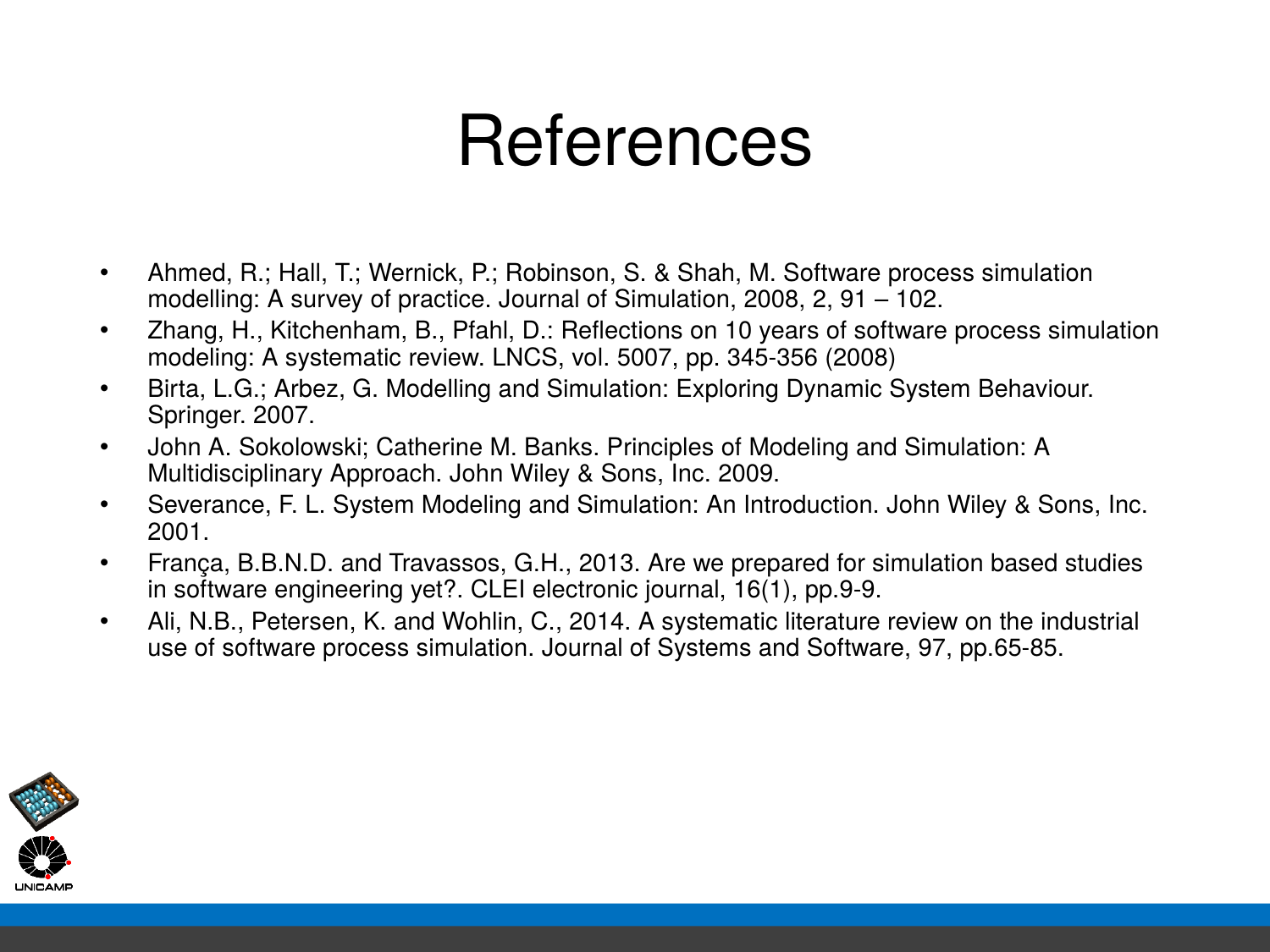

# References
Ahmed, R.; Hall, T.; Wernick, P.; Robinson, S. & Shah, M. Software process simulation modelling: A survey of practice. Journal of Simulation, 2008, 2, 91 – 102.
Zhang, H., Kitchenham, B., Pfahl, D.: Reflections on 10 years of software process simulation modeling: A systematic review. LNCS, vol. 5007, pp. 345-356 (2008)
Birta, L.G.; Arbez, G. Modelling and Simulation: Exploring Dynamic System Behaviour. Springer. 2007.
John A. Sokolowski; Catherine M. Banks. Principles of Modeling and Simulation: A Multidisciplinary Approach. John Wiley & Sons, Inc. 2009.
Severance, F. L. System Modeling and Simulation: An Introduction. John Wiley & Sons, Inc. 2001.
França, B.B.N.D. and Travassos, G.H., 2013. Are we prepared for simulation based studies in software engineering yet?. CLEI electronic journal, 16(1), pp.9-9.
Ali, N.B., Petersen, K. and Wohlin, C., 2014. A systematic literature review on the industrial use of software process simulation. Journal of Systems and Software, 97, pp.65-85.